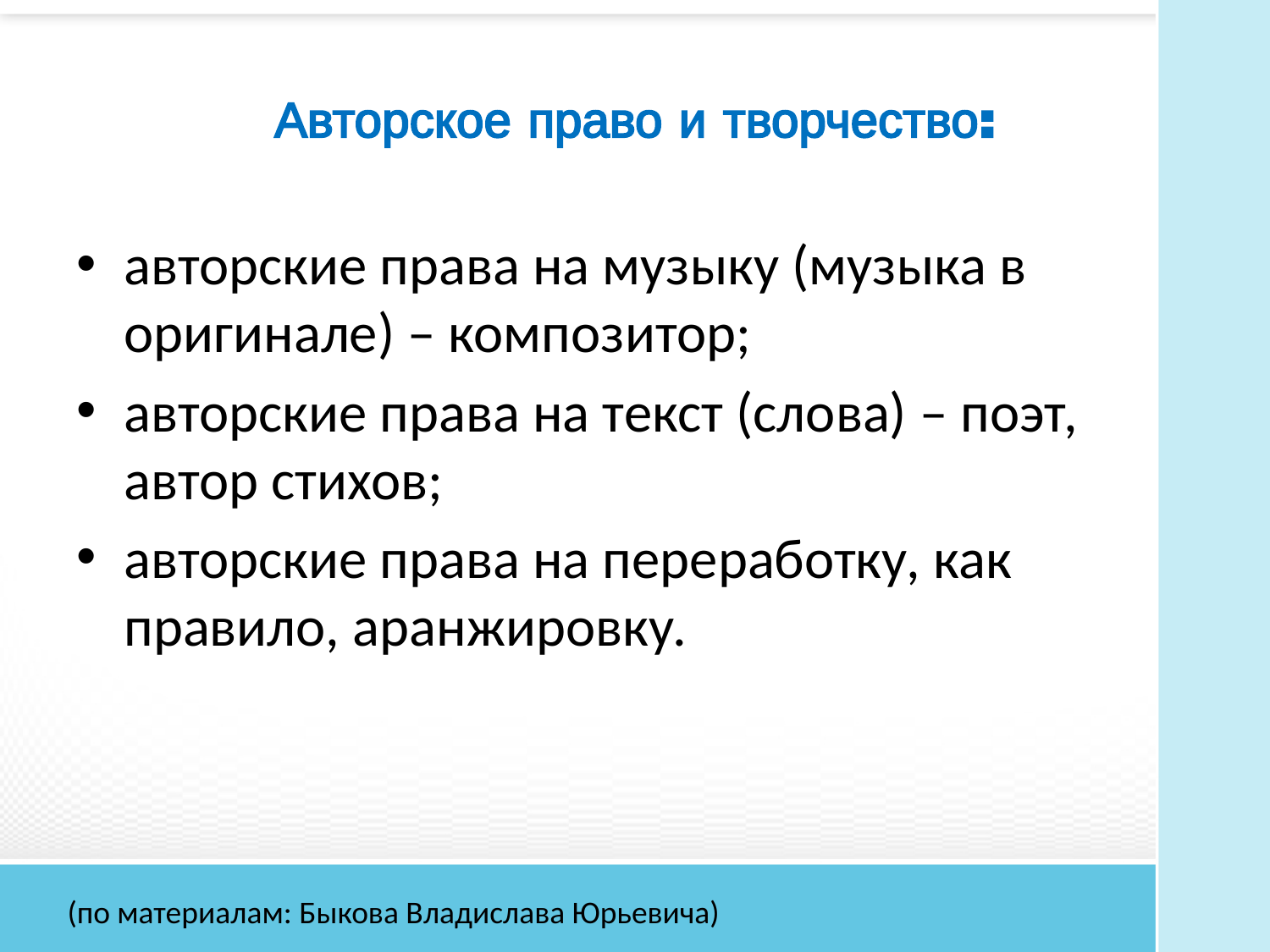

# Авторское право и творчество:
авторские права на музыку (музыка в оригинале) – композитор;
авторские права на текст (слова) – поэт, автор стихов;
авторские права на переработку, как правило, аранжировку.

(по материалам: Быкова Владислава Юрьевича)